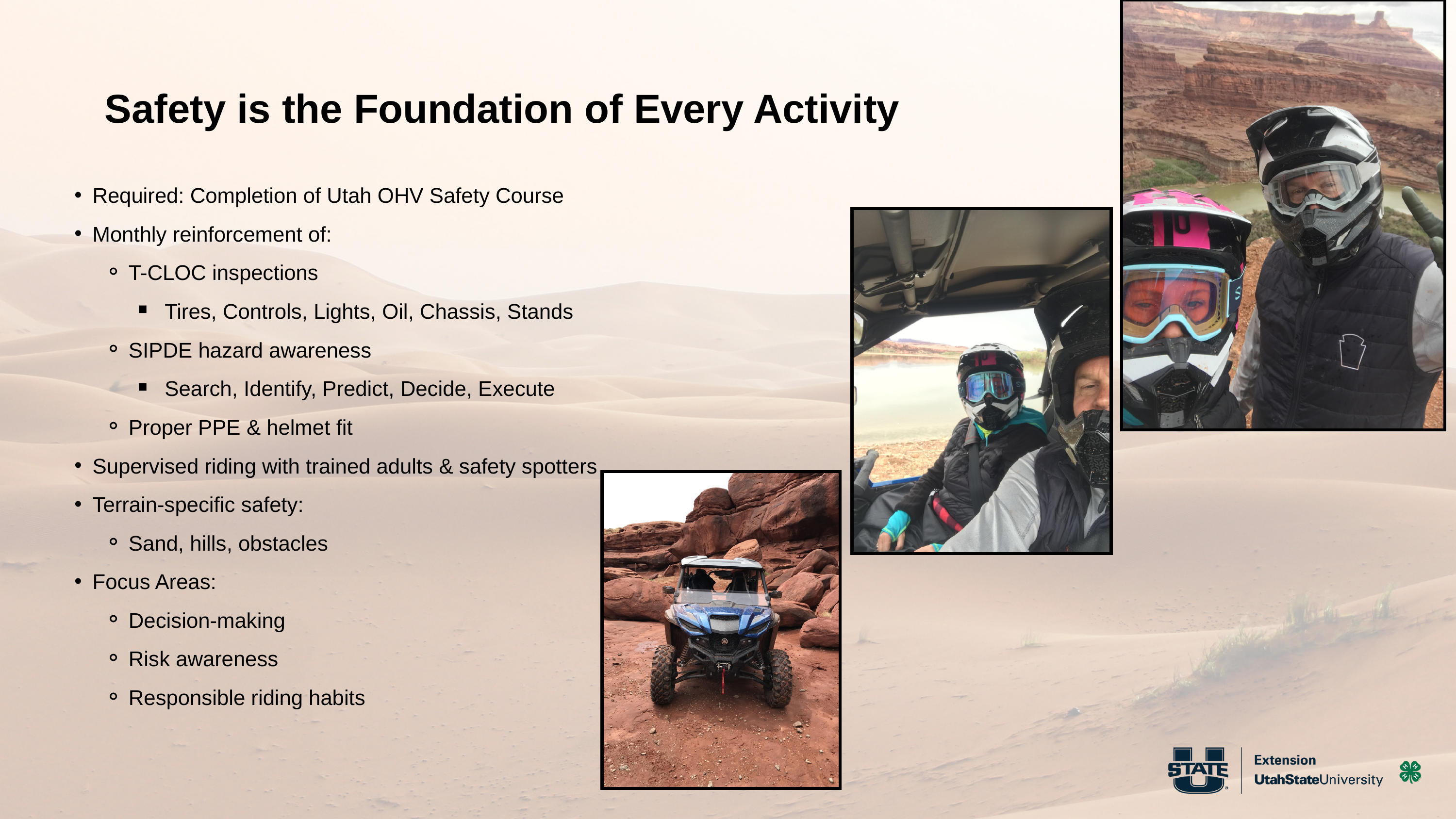

Safety is the Foundation of Every Activity

Required: Completion of Utah OHV Safety Course
Monthly reinforcement of:
T-CLOC inspections
Tires, Controls, Lights, Oil, Chassis, Stands
SIPDE hazard awareness
Search, Identify, Predict, Decide, Execute
Proper PPE & helmet fit
Supervised riding with trained adults & safety spotters
Terrain-specific safety:
Sand, hills, obstacles
Focus Areas:
Decision-making
Risk awareness
Responsible riding habits